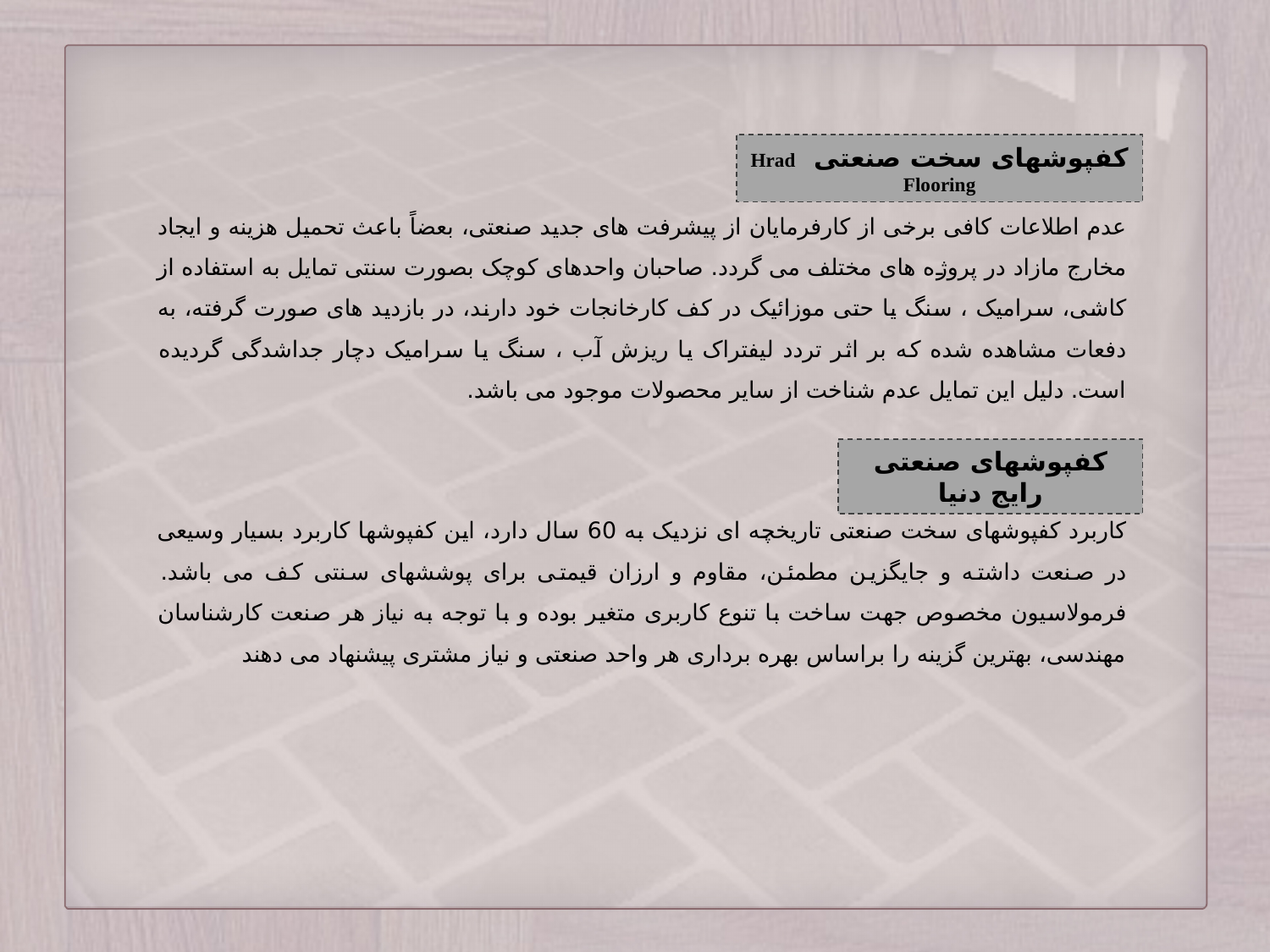

کفپوش‏های سخت صنعتی  Hrad Flooring
عدم اطلاعات کافی برخی از کارفرمایان از پیشرفت های جدید صنعتی، بعضاً باعث تحمیل هزینه و ایجاد مخارج مازاد در پروژه های مختلف می گردد. صاحبان واحدهای کوچک بصورت سنتی تمایل به استفاده از کاشی، سرامیک ، سنگ یا حتی موزائیک در کف کارخانجات خود دارند، در بازدید های صورت گرفته، به دفعات مشاهده شده که بر اثر تردد لیفتراک یا ریزش آب ، سنگ یا سرامیک دچار جداشدگی گردیده است. دلیل این تمایل عدم شناخت از سایر محصولات موجود می باشد.
کفپوش‏های صنعتی رایج دنیا
کاربرد کفپوشهای سخت صنعتی تاریخچه ای نزدیک به 60 سال دارد، این کفپوشها کاربرد بسیار وسیعی در صنعت داشته و جایگزین مطمئن، مقاوم و ارزان قیمتی برای پوششهای سنتی کف می باشد. فرمولاسیون مخصوص جهت ساخت با تنوع کاربری متغیر بوده و با توجه به نیاز هر صنعت کارشناسان مهندسی، بهترین گزینه را براساس بهره برداری هر واحد صنعتی و نیاز مشتری پیشنهاد می دهند